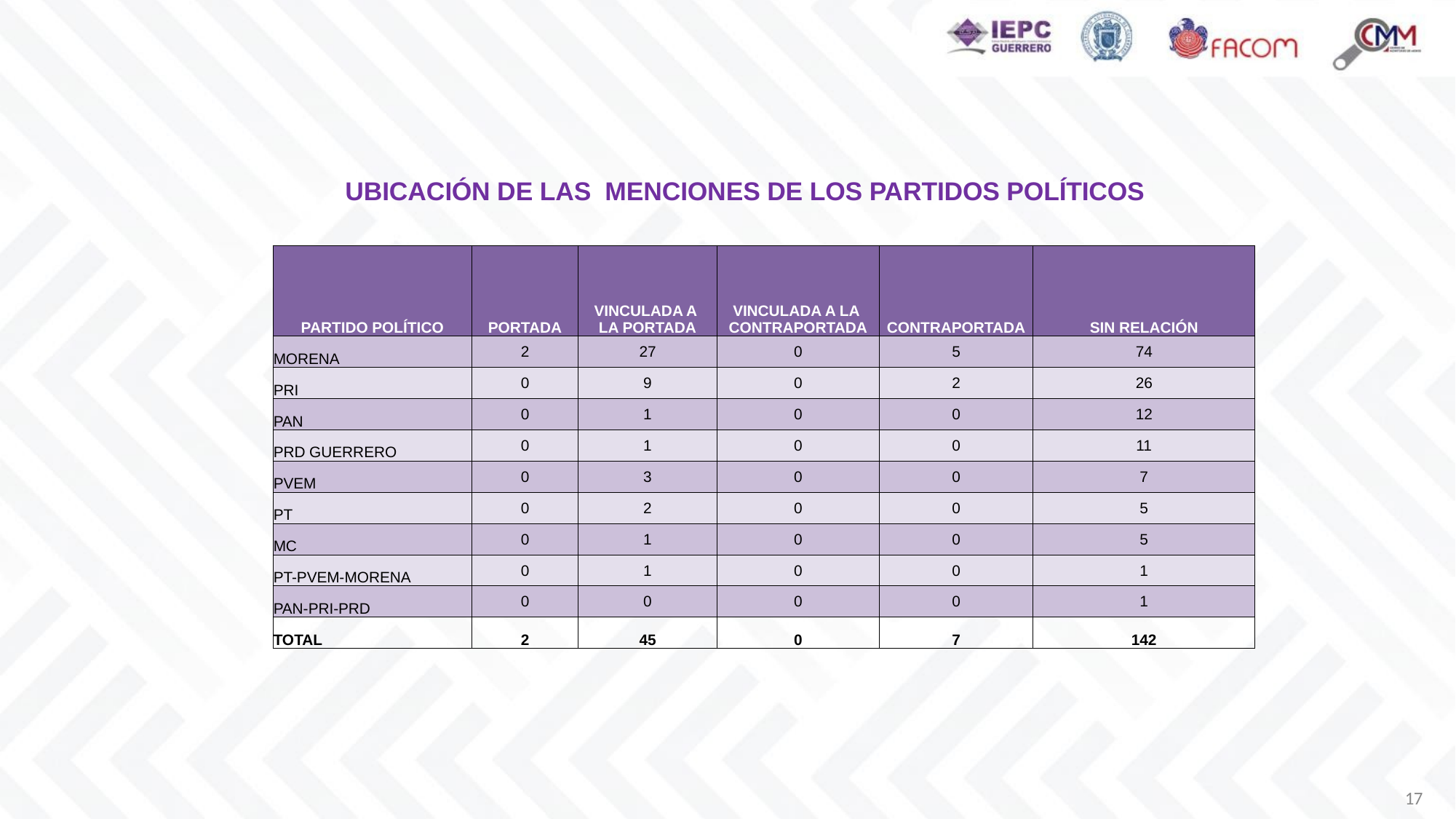

UBICACIÓN DE LAS  MENCIONES DE LOS PARTIDOS POLÍTICOS
| PARTIDO POLÍTICO | PORTADA | VINCULADA A LA PORTADA | VINCULADA A LA CONTRAPORTADA | CONTRAPORTADA | SIN RELACIÓN |
| --- | --- | --- | --- | --- | --- |
| MORENA | 2 | 27 | 0 | 5 | 74 |
| PRI | 0 | 9 | 0 | 2 | 26 |
| PAN | 0 | 1 | 0 | 0 | 12 |
| PRD GUERRERO | 0 | 1 | 0 | 0 | 11 |
| PVEM | 0 | 3 | 0 | 0 | 7 |
| PT | 0 | 2 | 0 | 0 | 5 |
| MC | 0 | 1 | 0 | 0 | 5 |
| PT-PVEM-MORENA | 0 | 1 | 0 | 0 | 1 |
| PAN-PRI-PRD | 0 | 0 | 0 | 0 | 1 |
| TOTAL | 2 | 45 | 0 | 7 | 142 |
17